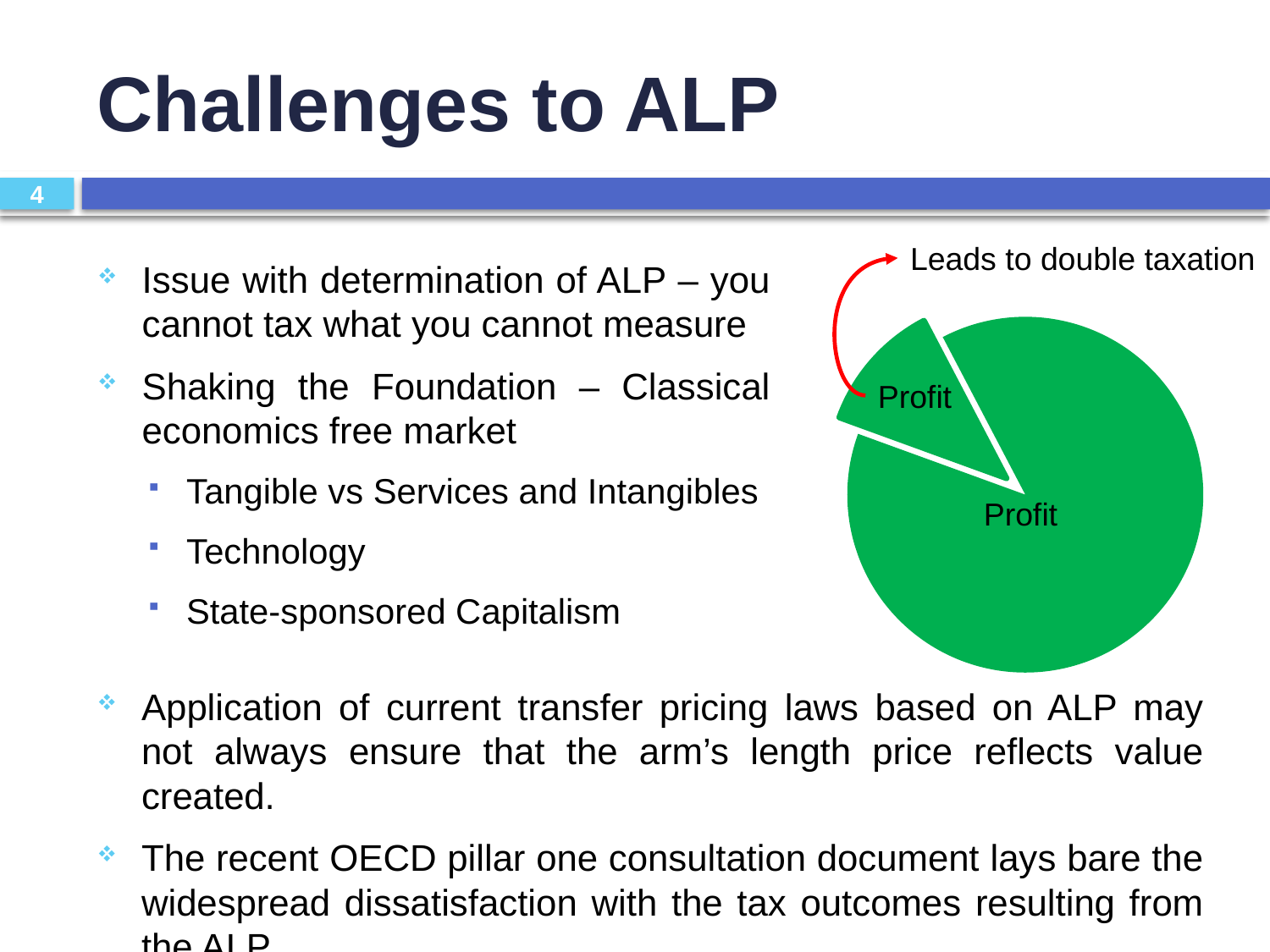

# Challenges to ALP
4
Leads to double taxation
Issue with determination of ALP – you cannot tax what you cannot measure
Shaking the Foundation – Classical economics free market
Tangible vs Services and Intangibles
Technology
State-sponsored Capitalism

### Chart

| Category |  |
|---|---|
Profit
Profit
Application of current transfer pricing laws based on ALP may not always ensure that the arm’s length price reflects value created.
The recent OECD pillar one consultation document lays bare the widespread dissatisfaction with the tax outcomes resulting from the ALP